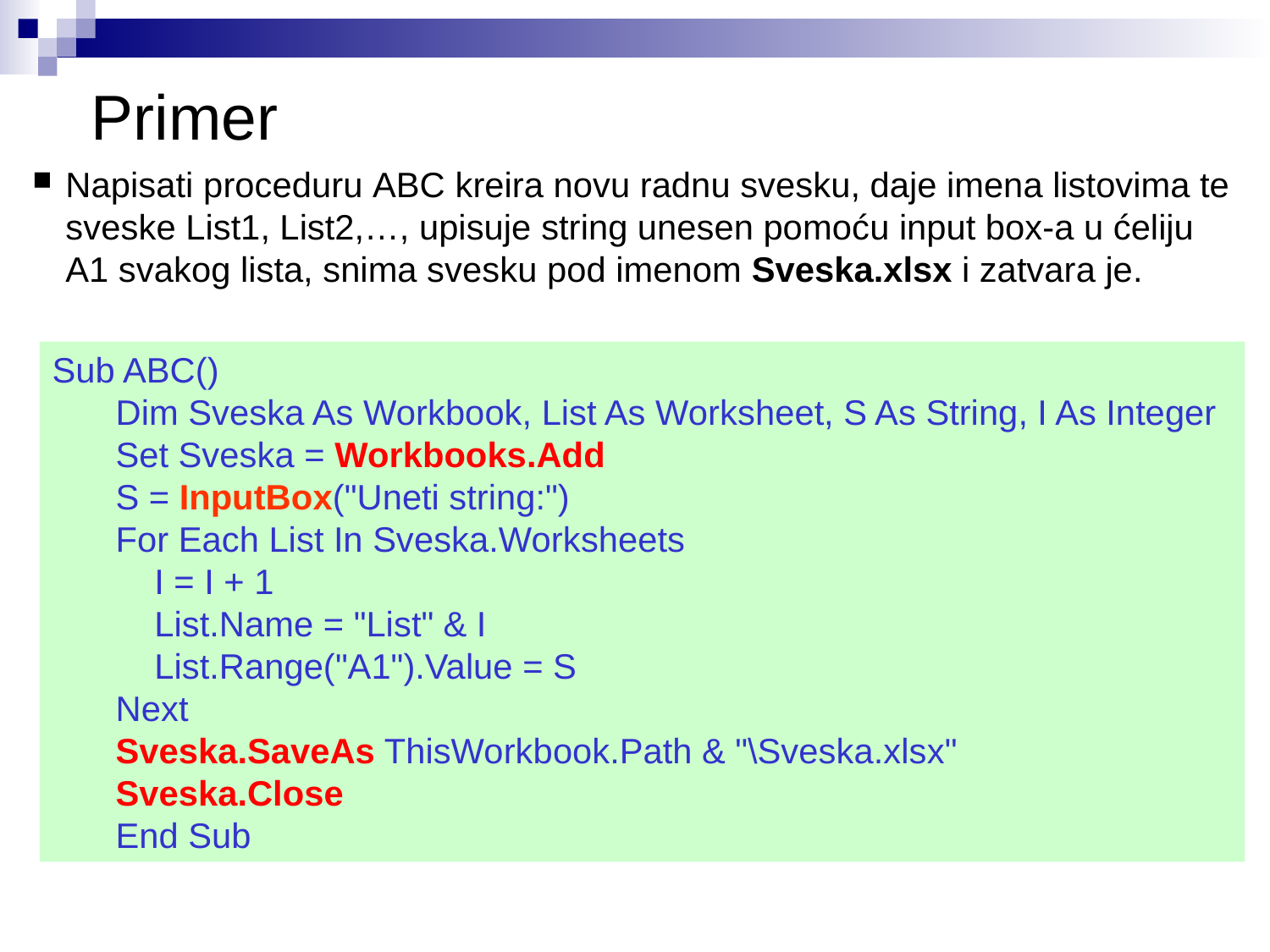

# Primer
Napisati proceduru ABC kreira novu radnu svesku, daje imena listovima te sveske List1, List2,…, upisuje string unesen pomoću input box-a u ćeliju A1 svakog lista, snima svesku pod imenom Sveska.xlsx i zatvara je.
Sub ABC()
Dim Sveska As Workbook, List As Worksheet, S As String, I As Integer
Set Sveska = Workbooks.Add
S = InputBox("Uneti string:")
For Each List In Sveska.Worksheets
    I = I + 1
    List.Name = "List" & I
    List.Range("A1").Value = S
Next
Sveska.SaveAs ThisWorkbook.Path & "\Sveska.xlsx"
Sveska.Close
End Sub